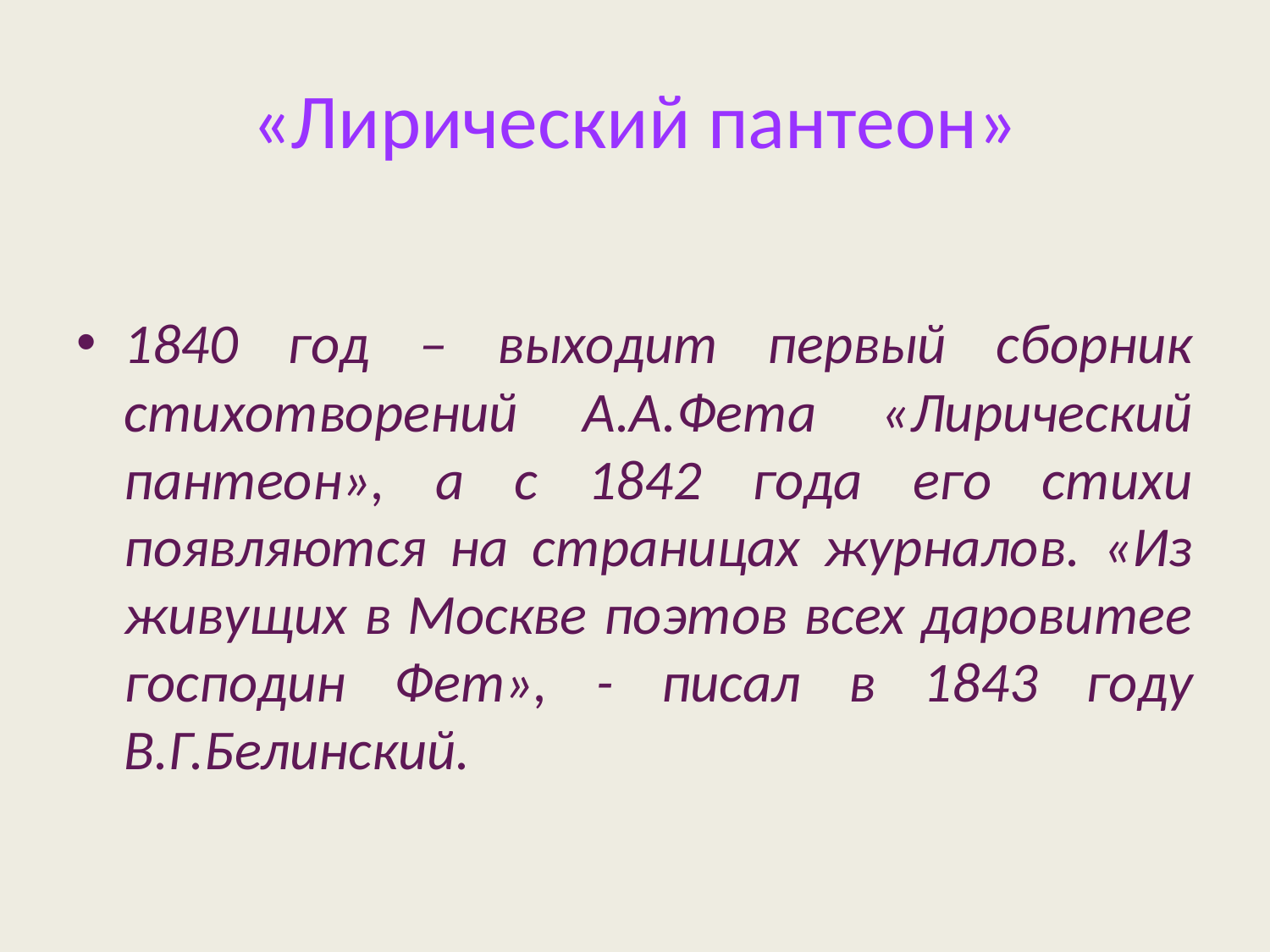

# «Лирический пантеон»

1840 год – выходит первый сборник стихотворений А.А.Фета «Лирический пантеон», а с 1842 года его стихи появляются на страницах журналов. «Из живущих в Москве поэтов всех даровитее господин Фет», - писал в 1843 году В.Г.Белинский.